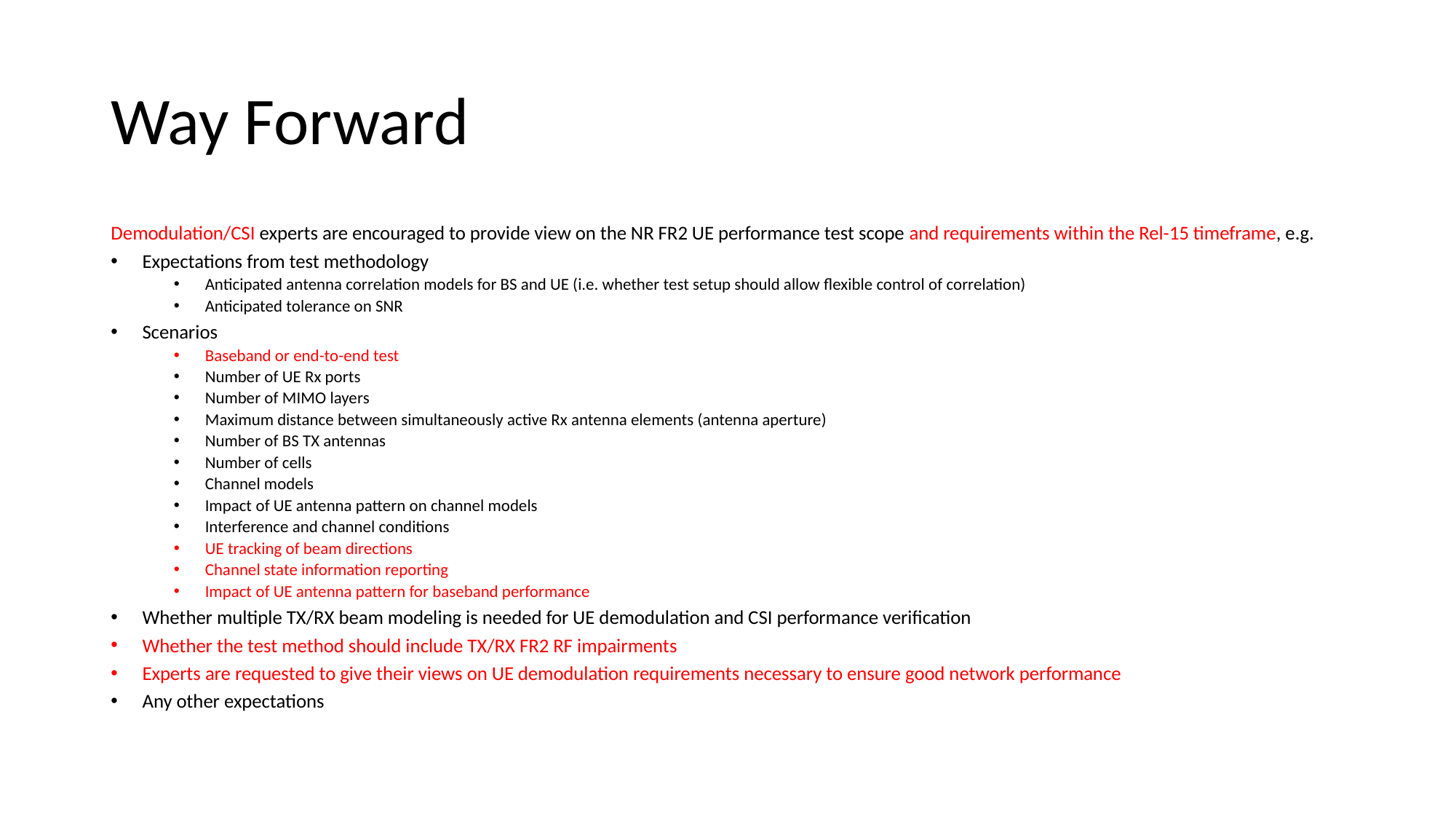

# Way Forward
Demodulation/CSI experts are encouraged to provide view on the NR FR2 UE performance test scope and requirements within the Rel-15 timeframe, e.g.
Expectations from test methodology
Anticipated antenna correlation models for BS and UE (i.e. whether test setup should allow flexible control of correlation)
Anticipated tolerance on SNR
Scenarios
Baseband or end-to-end test
Number of UE Rx ports
Number of MIMO layers
Maximum distance between simultaneously active Rx antenna elements (antenna aperture)
Number of BS TX antennas
Number of cells
Channel models
Impact of UE antenna pattern on channel models
Interference and channel conditions
UE tracking of beam directions
Channel state information reporting
Impact of UE antenna pattern for baseband performance
Whether multiple TX/RX beam modeling is needed for UE demodulation and CSI performance verification
Whether the test method should include TX/RX FR2 RF impairments
Experts are requested to give their views on UE demodulation requirements necessary to ensure good network performance
Any other expectations